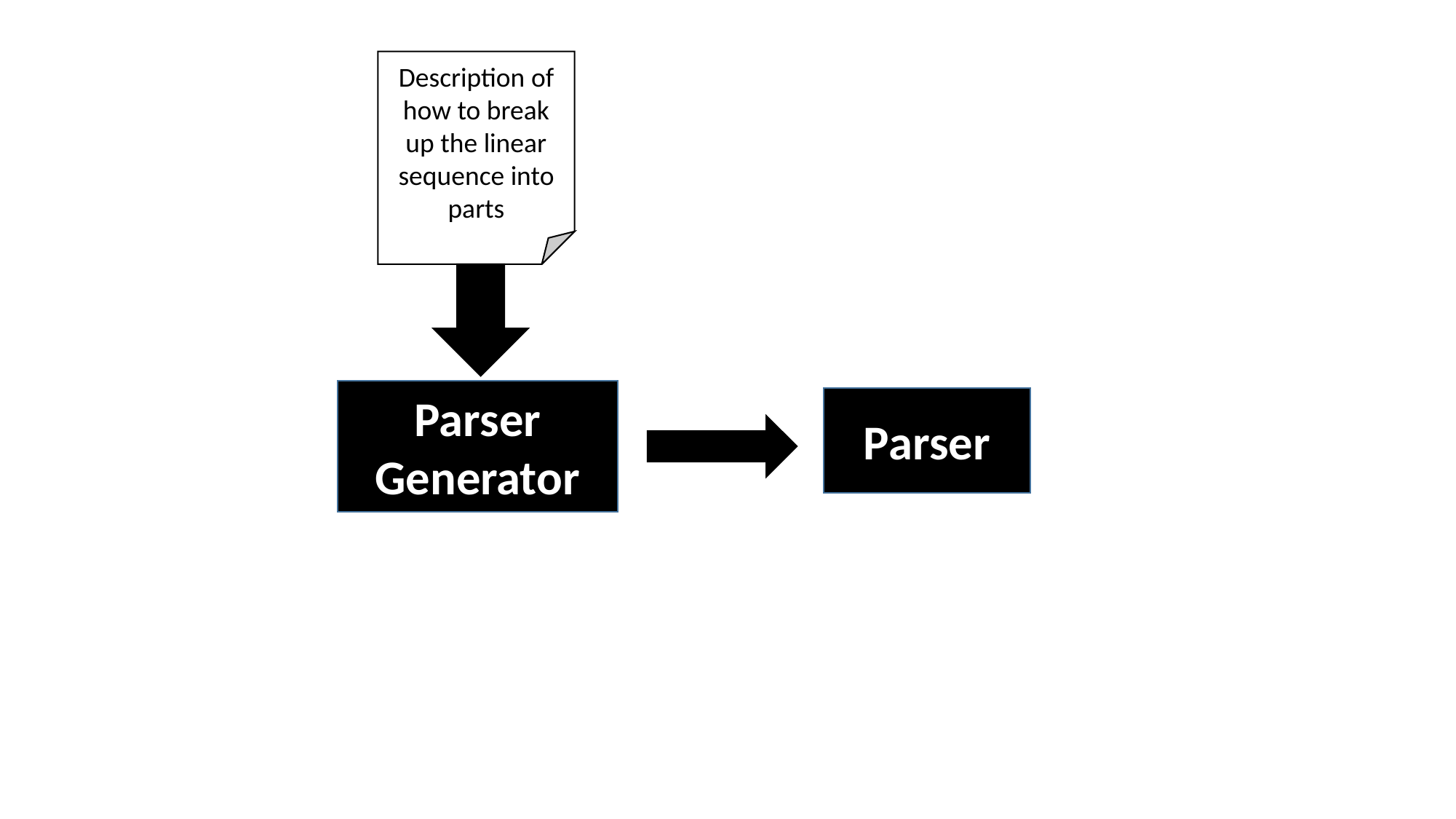

Description of how to break up the linear sequence into parts

Parser
Generator
Parser